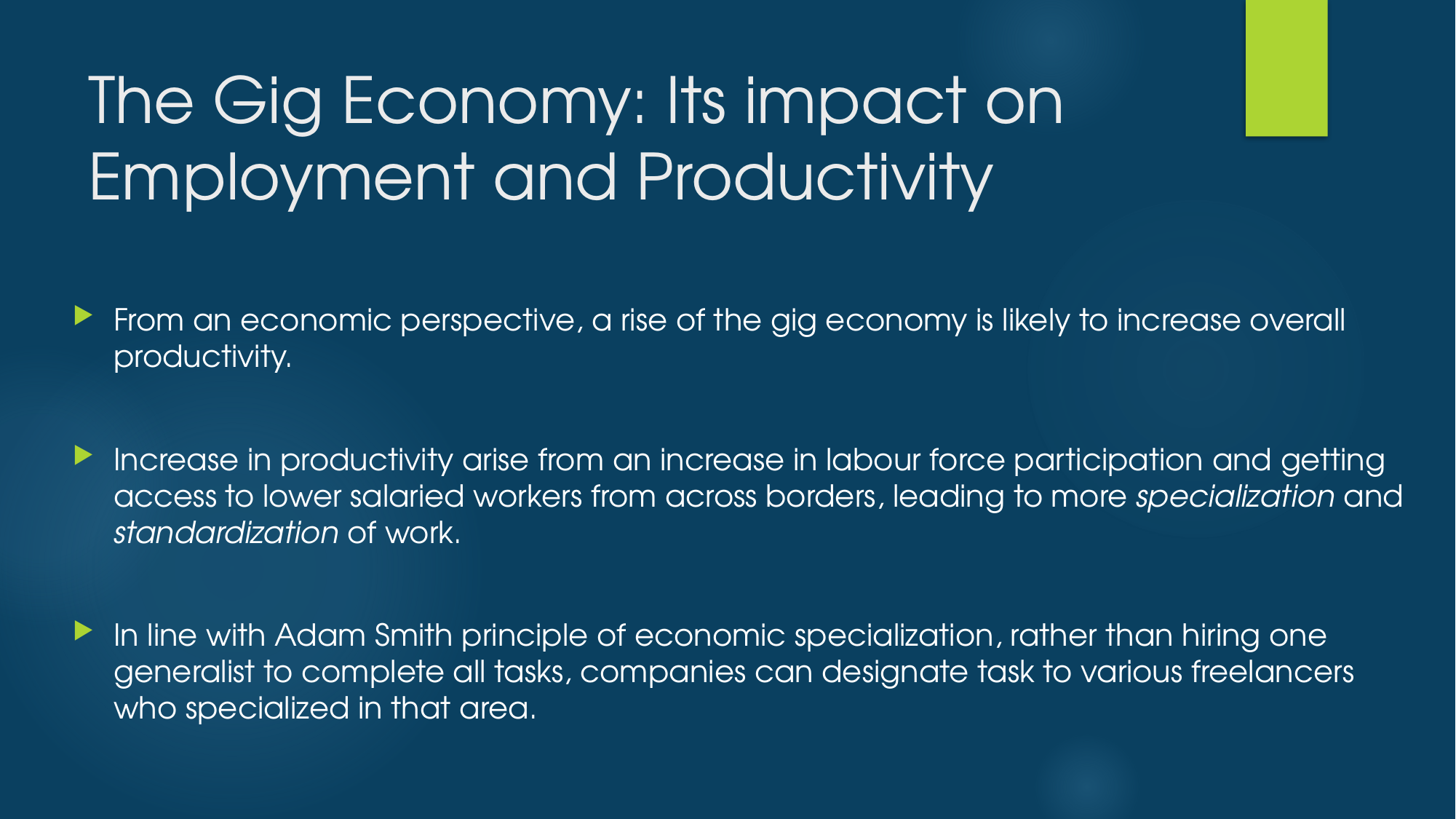

# The Gig Economy: Its impact on Employment and Productivity
From an economic perspective, a rise of the gig economy is likely to increase overall productivity.

Increase in productivity arise from an increase in labour force participation and getting access to lower salaried workers from across borders, leading to more specialization and standardization of work.

In line with Adam Smith principle of economic specialization, rather than hiring one generalist to complete all tasks, companies can designate task to various freelancers who specialized in that area.